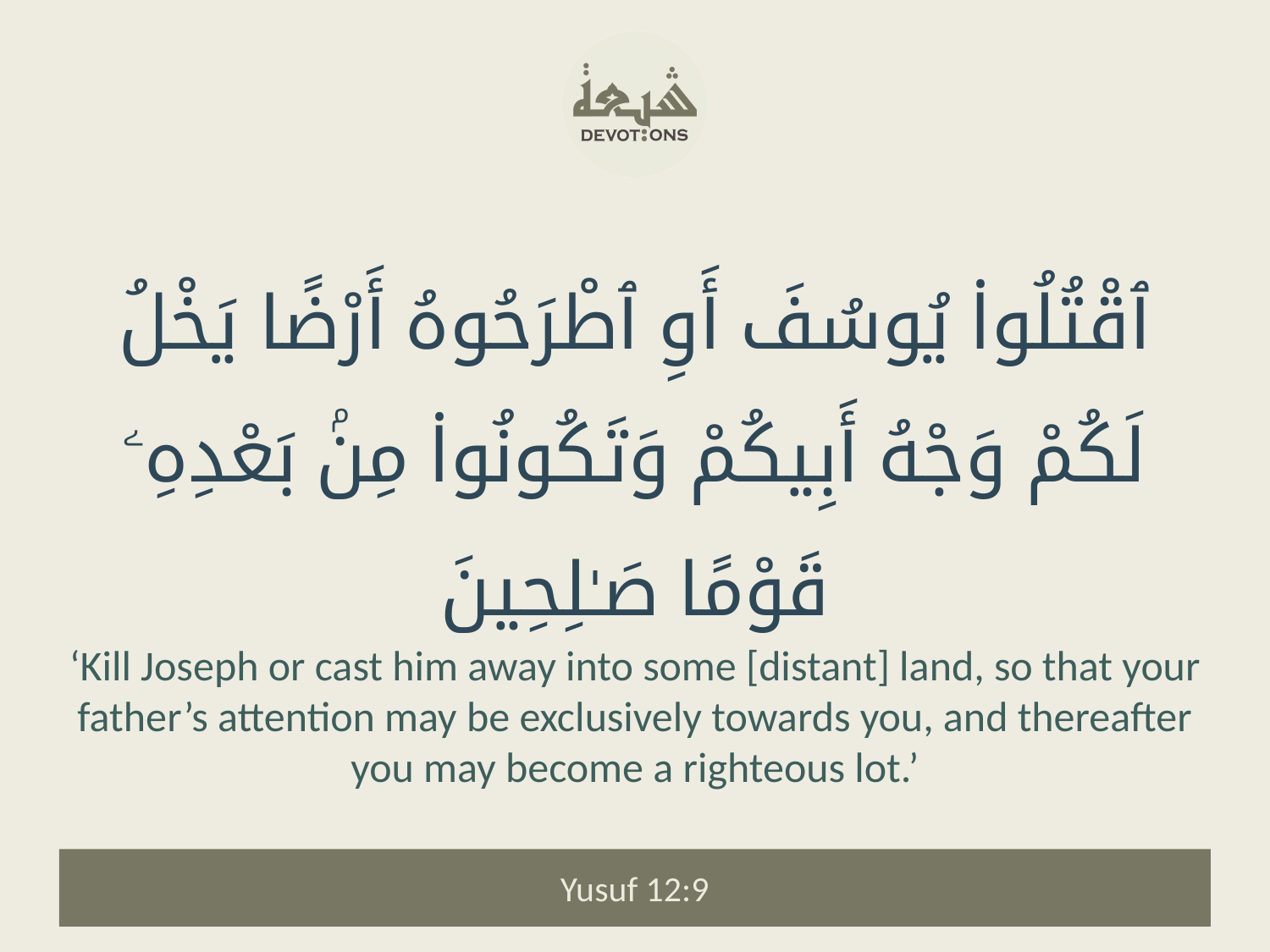

ٱقْتُلُوا۟ يُوسُفَ أَوِ ٱطْرَحُوهُ أَرْضًا يَخْلُ لَكُمْ وَجْهُ أَبِيكُمْ وَتَكُونُوا۟ مِنۢ بَعْدِهِۦ قَوْمًا صَـٰلِحِينَ
‘Kill Joseph or cast him away into some [distant] land, so that your father’s attention may be exclusively towards you, and thereafter you may become a righteous lot.’
Yusuf 12:9